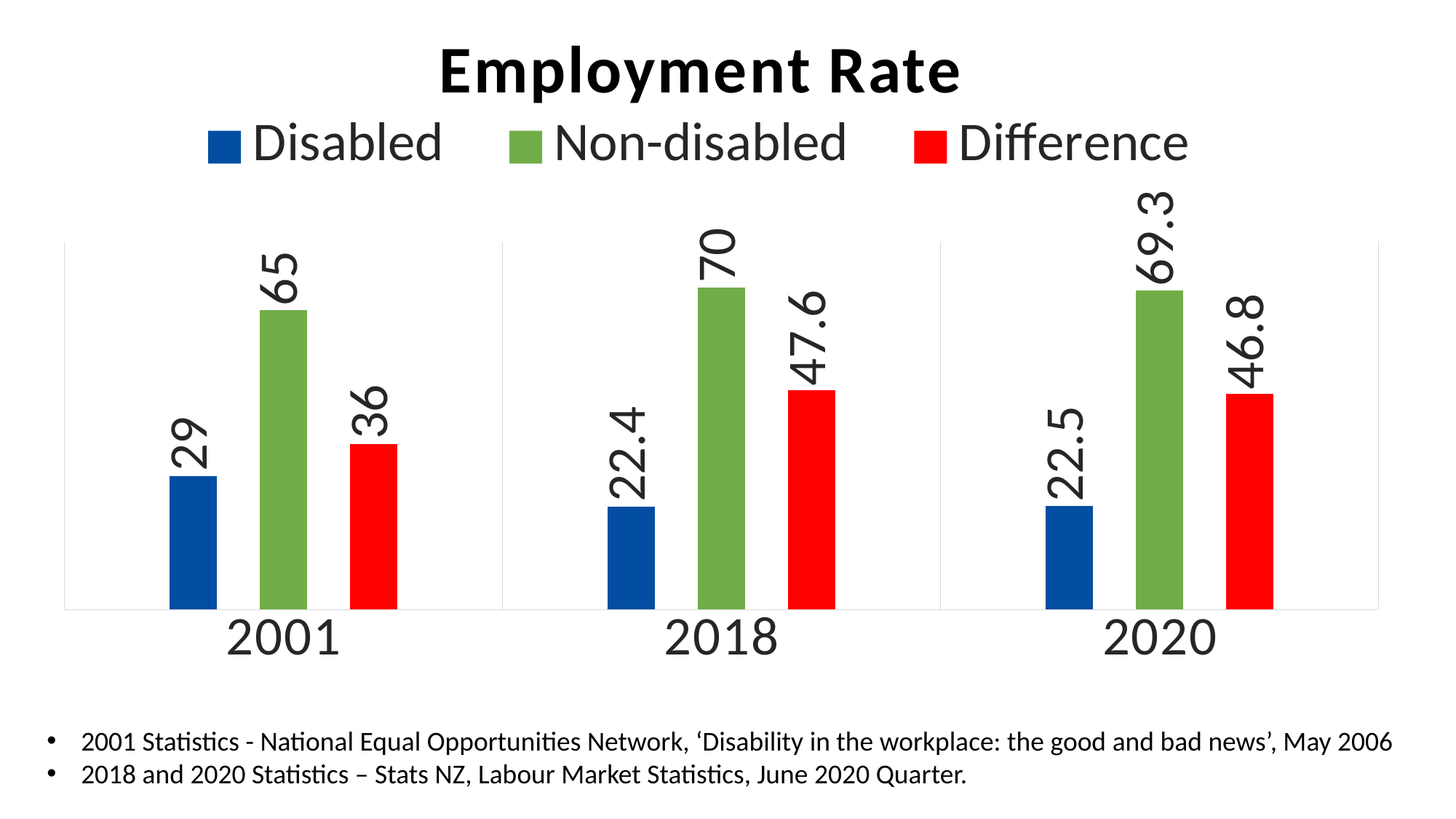

### Chart: Employment Rate

| Category | Disabled | Non-disabled | Difference |
|---|---|---|---|
| 2001 | 29.0 | 65.0 | 36.0 |
| 2018 | 22.4 | 70.0 | 47.6 |
| 2020 | 22.5 | 69.3 | 46.8 |
2001 Statistics - National Equal Opportunities Network, ‘Disability in the workplace: the good and bad news’, May 2006
2018 and 2020 Statistics – Stats NZ, Labour Market Statistics, June 2020 Quarter.